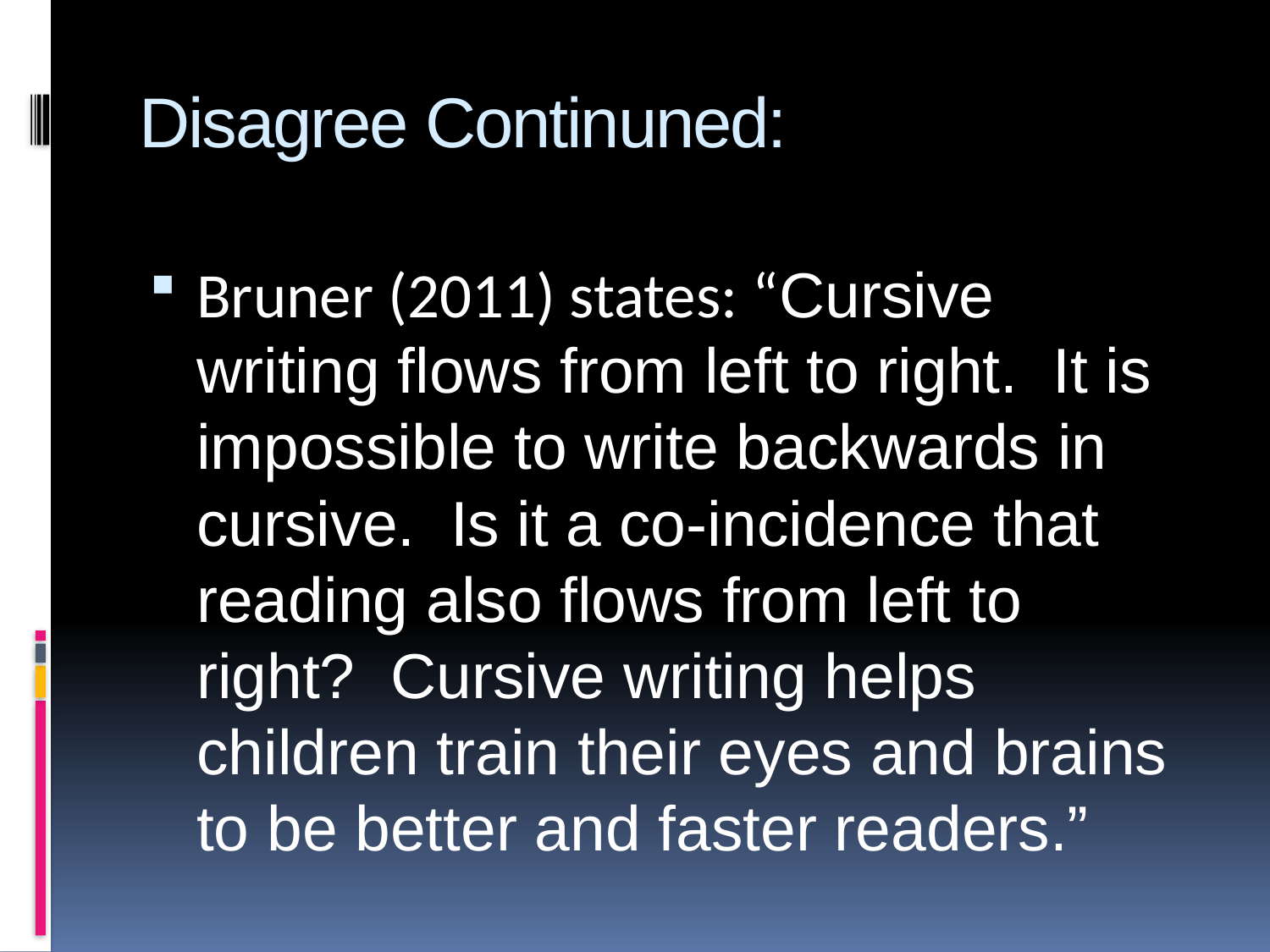

# Disagree Continuned:
Bruner (2011) states: “Cursive writing flows from left to right.  It is impossible to write backwards in cursive.  Is it a co-incidence that reading also flows from left to right?  Cursive writing helps children train their eyes and brains to be better and faster readers.”